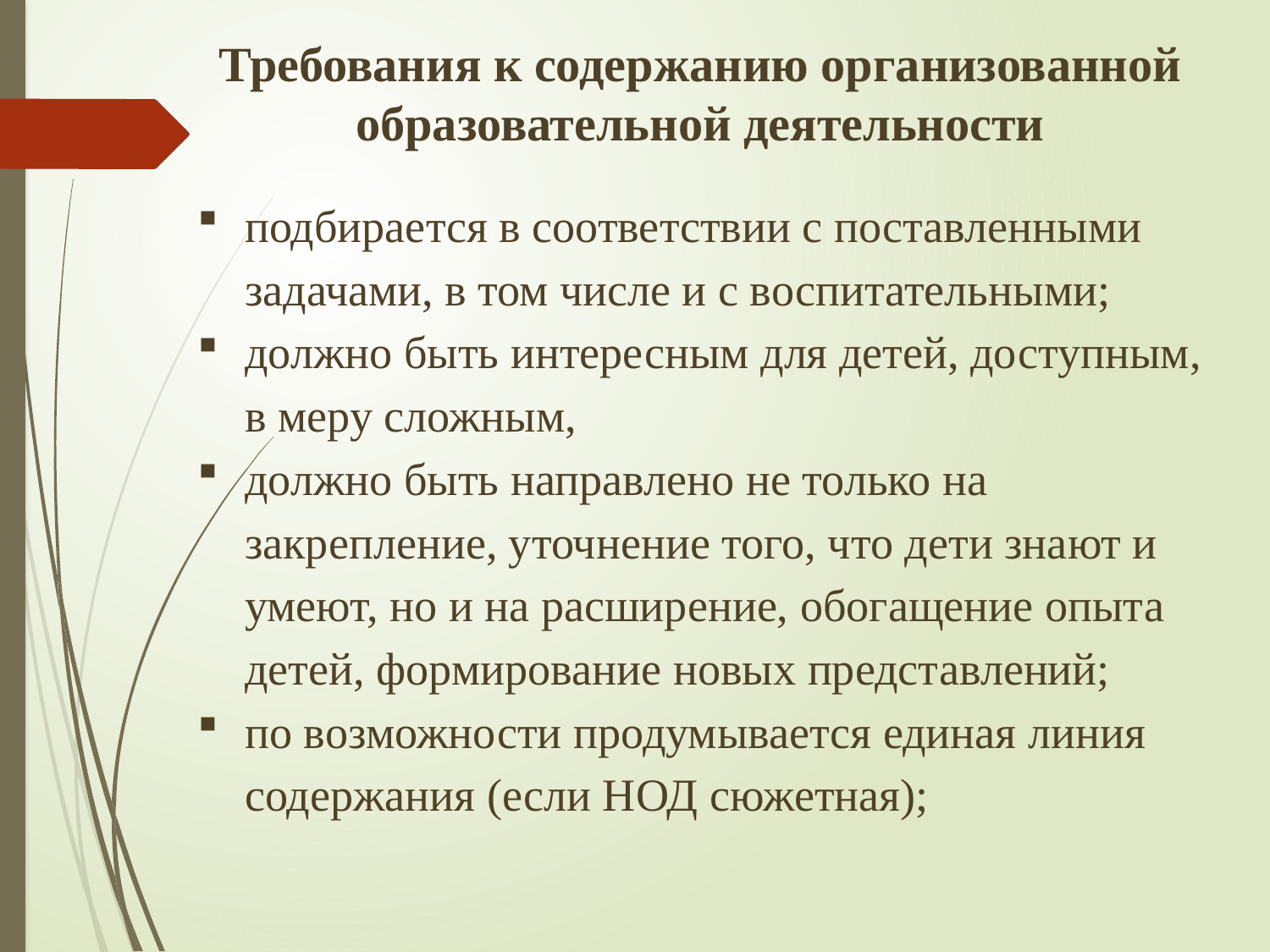

Требования к содержанию организованной образовательной деятельности
подбирается в соответствии с поставленными задачами, в том числе и с воспитательными;
должно быть интересным для детей, доступным, в меру сложным,
должно быть направлено не только на закрепление, уточнение того, что дети знают и умеют, но и на расширение, обогащение опыта детей, формирование новых представлений;
по возможности продумывается единая линия содержания (если НОД сюжетная);